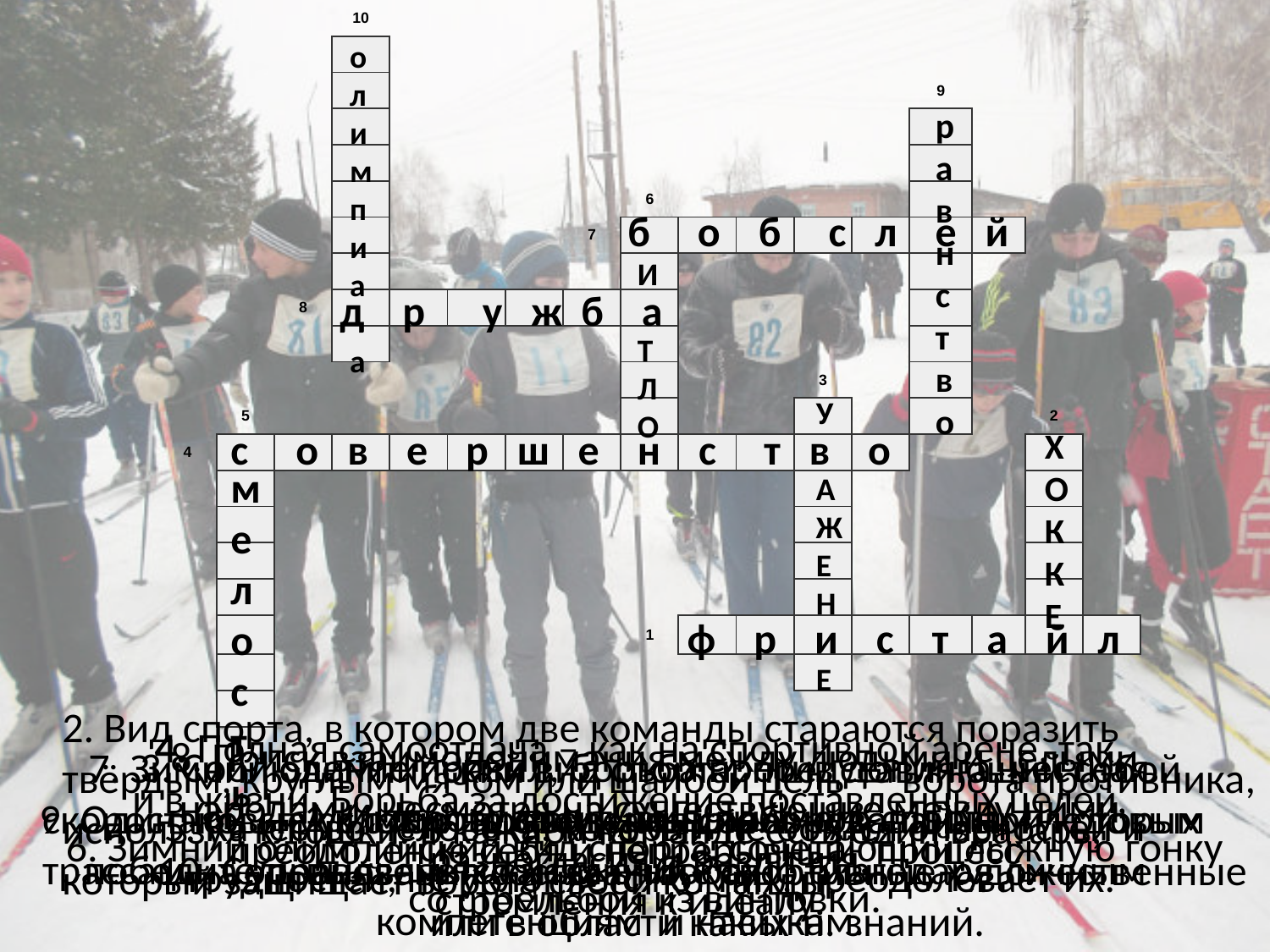

|  |  |  | 10 |  |  |  |  |  |  |  |  |  |  |  |  |  |
| --- | --- | --- | --- | --- | --- | --- | --- | --- | --- | --- | --- | --- | --- | --- | --- | --- |
|  |  |  |  |  |  |  |  |  |  |  |  |  |  |  |  |  |
|  |  |  |  |  |  |  |  |  |  |  |  |  | 9 |  |  |  |
|  |  |  |  |  |  |  |  |  |  |  |  |  |  |  |  |  |
|  |  |  |  |  |  |  |  |  |  |  |  |  |  |  |  |  |
|  |  |  |  |  |  |  |  | 6 |  |  |  |  |  |  |  |  |
|  |  |  |  |  |  |  | 7 |  |  |  |  |  |  |  |  |  |
|  |  |  |  |  |  |  |  |  |  |  |  |  |  |  |  |  |
|  |  | 8 |  |  |  |  |  |  |  |  |  |  |  |  |  |  |
|  |  |  |  |  |  |  |  |  |  |  |  |  |  |  |  |  |
|  |  |  |  |  |  |  |  |  |  |  | 3 |  |  |  |  |  |
|  | 5 |  |  |  |  |  |  |  |  |  |  |  |  |  | 2 |  |
| 4 |  |  |  |  |  |  |  |  |  |  |  |  |  |  |  |  |
|  |  |  |  |  |  |  |  |  |  |  |  |  |  |  |  |  |
|  |  |  |  |  |  |  |  |  |  |  |  |  |  |  |  |  |
|  |  |  |  |  |  |  |  |  |  |  |  |  |  |  |  |  |
|  |  |  |  |  |  |  |  |  |  |  |  |  |  |  |  |  |
|  |  |  |  |  |  |  |  | 1 |  |  |  |  |  |  |  |  |
|  |  |  |  |  |  |  |  |  |  |  |  |  |  |  |  |  |
|  |  |  |  |  |  |  |  |  |  |  |  |  |  |  |  |  |
о
л
и
м
п
и
а

а

р
а
в
н
с
т
в
о
б     о    б     с   л    е   й
И

Т
Л
О

д    р      у   ж  б    а
У

А
Ж
Е
Н

Е

с     о   в    е    р   ш   е    н    с     т   в    о

м
е
л
ос
т
ь

Х
О
К
К
Е

ф    р    и    с    т    а    й   л
2. Вид спорта, в котором две команды стараются поразить твёрдым, круглым мячом или шайбой цель — ворота противника, используя клюшки. В каждой команде есть один вратарь, который защищает ворота своей команды.
 4. Полная самоотдача – как на спортивной арене, так и в жизни. Борьба за достижение поставленных целей, преодоление себя и непрерывный  процесс  стремления к идеалу.
 8. Поиск взаимопонимания между людьми и целыми народами, несмотря на существующие между ними разногласия и различия.
7. Зимний олимпийский вид спорта, представляющий собой
скоростной спуск с гор по специально оборудованным ледовым трассам на управляемых санях — бобах.
3. Соблюдение правил, борьба против допинга, честная конкуренция.
1. Импровизация, вид лыжного спорта.
9. Одинаковые условия проведения соревнований, при которых победитель выявляется исключительно благодаря личным  компетенциям  и навыкам.
 5. Качество человека, который не боится опасностей и трудностей, не уклоняется от них, преодолевает их.
6. Зимний олимпийский вид спорта, сочетающий лыжную гонку со стрельбой из винтовки.
Соревнования состязания - спортивные художественные
или в области каких-н. знаний.